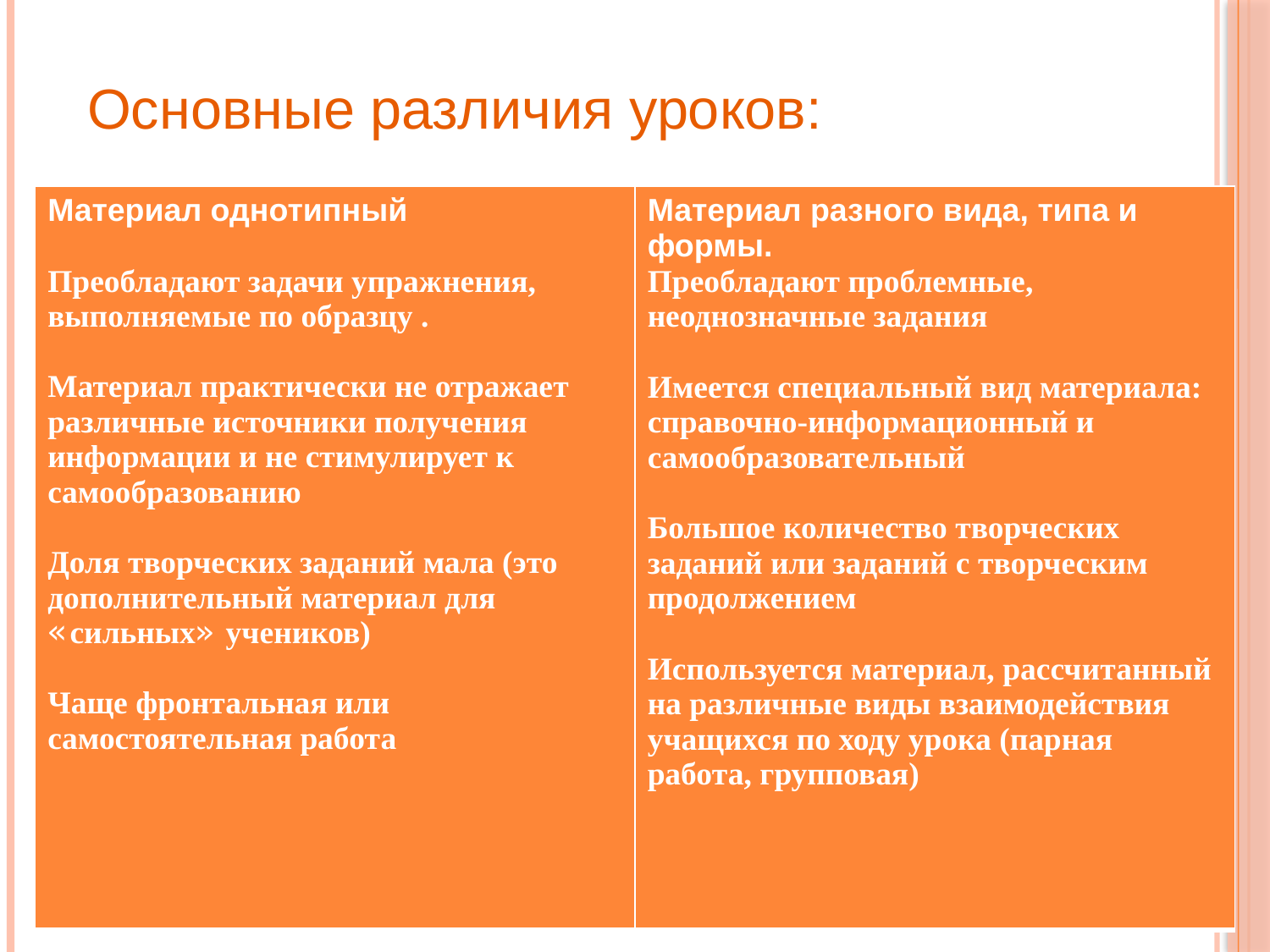

Основные различия уроков:
| Материал однотипный Преобладают задачи упражнения, выполняемые по образцу . Материал практически не отражает различные источники получения информации и не стимулирует к самообразованию Доля творческих заданий мала (это дополнительный материал для «сильных» учеников) Чаще фронтальная или самостоятельная работа | Материал разного вида, типа и формы. Преобладают проблемные, неоднозначные задания Имеется специальный вид материала: справочно-информационный и самообразовательный Большое количество творческих заданий или заданий с творческим продолжением Используется материал, рассчитанный на различные виды взаимодействия учащихся по ходу урока (парная работа, групповая) |
| --- | --- |
7